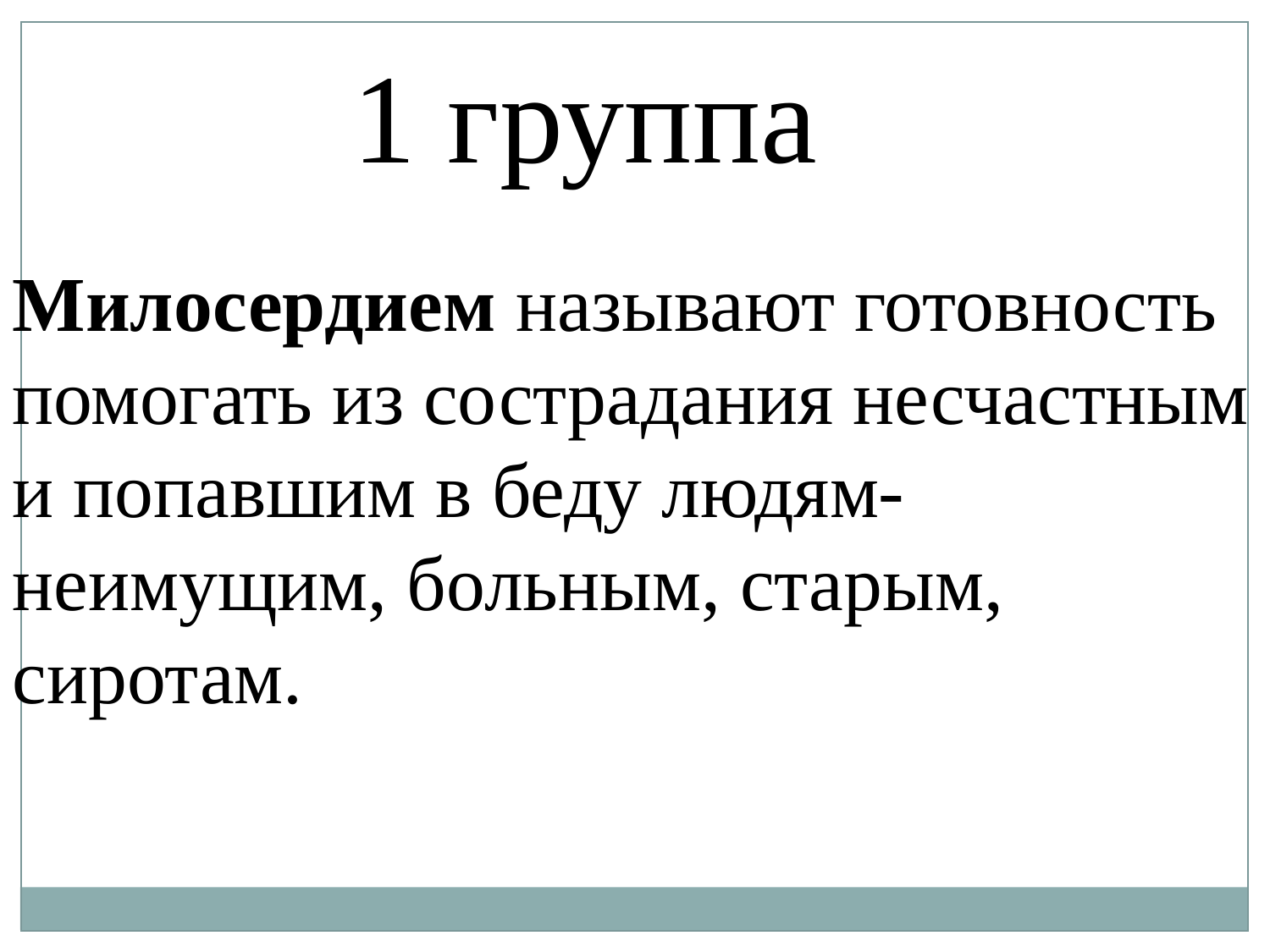

1 группа
Милосердием называют готовность помогать из сострадания несчастным и попавшим в беду людям- неимущим, больным, старым, сиротам.